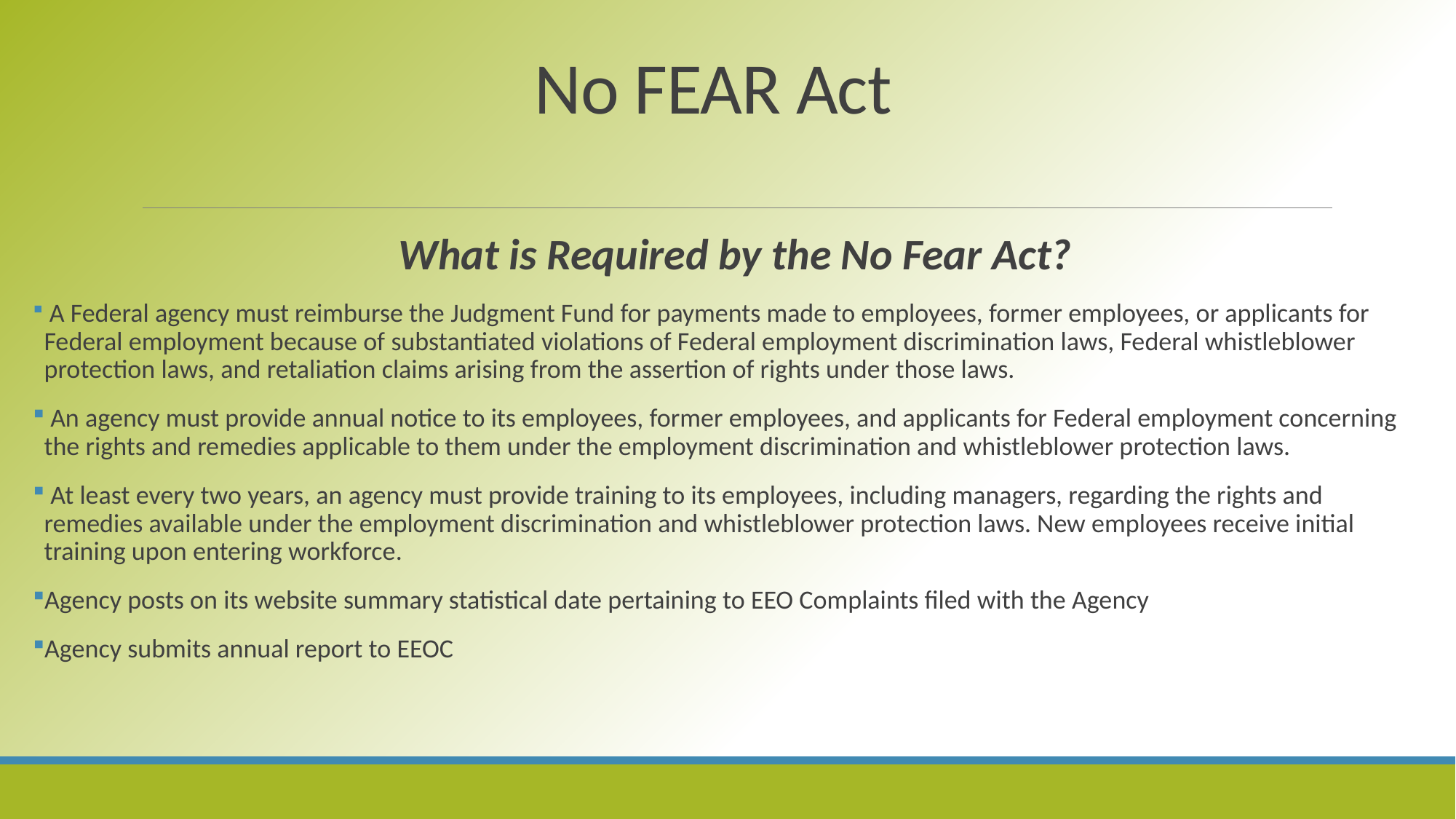

# No FEAR Act
What is Required by the No Fear Act?
 A Federal agency must reimburse the Judgment Fund for payments made to employees, former employees, or applicants for Federal employment because of substantiated violations of Federal employment discrimination laws, Federal whistleblower protection laws, and retaliation claims arising from the assertion of rights under those laws.
 An agency must provide annual notice to its employees, former employees, and applicants for Federal employment concerning the rights and remedies applicable to them under the employment discrimination and whistleblower protection laws.
 At least every two years, an agency must provide training to its employees, including managers, regarding the rights and remedies available under the employment discrimination and whistleblower protection laws. New employees receive initial training upon entering workforce.
Agency posts on its website summary statistical date pertaining to EEO Complaints filed with the Agency
Agency submits annual report to EEOC